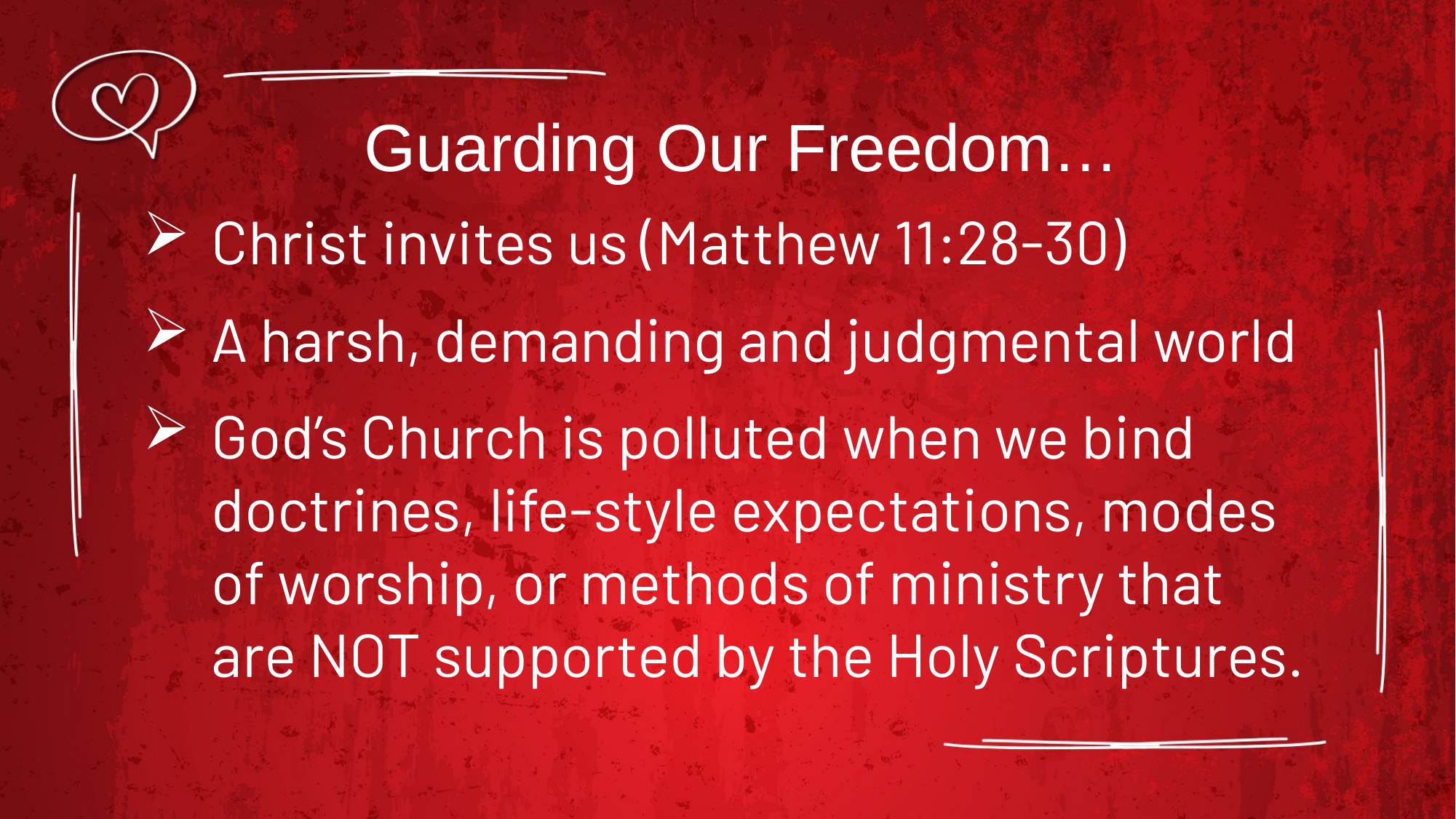

# Guarding Our Freedom…
Christ invites us (Matthew 11:28-30)
A harsh, demanding and judgmental world
God’s Church is polluted when we bind doctrines, life-style expectations, modes of worship, or methods of ministry that are NOT supported by the Holy Scriptures.